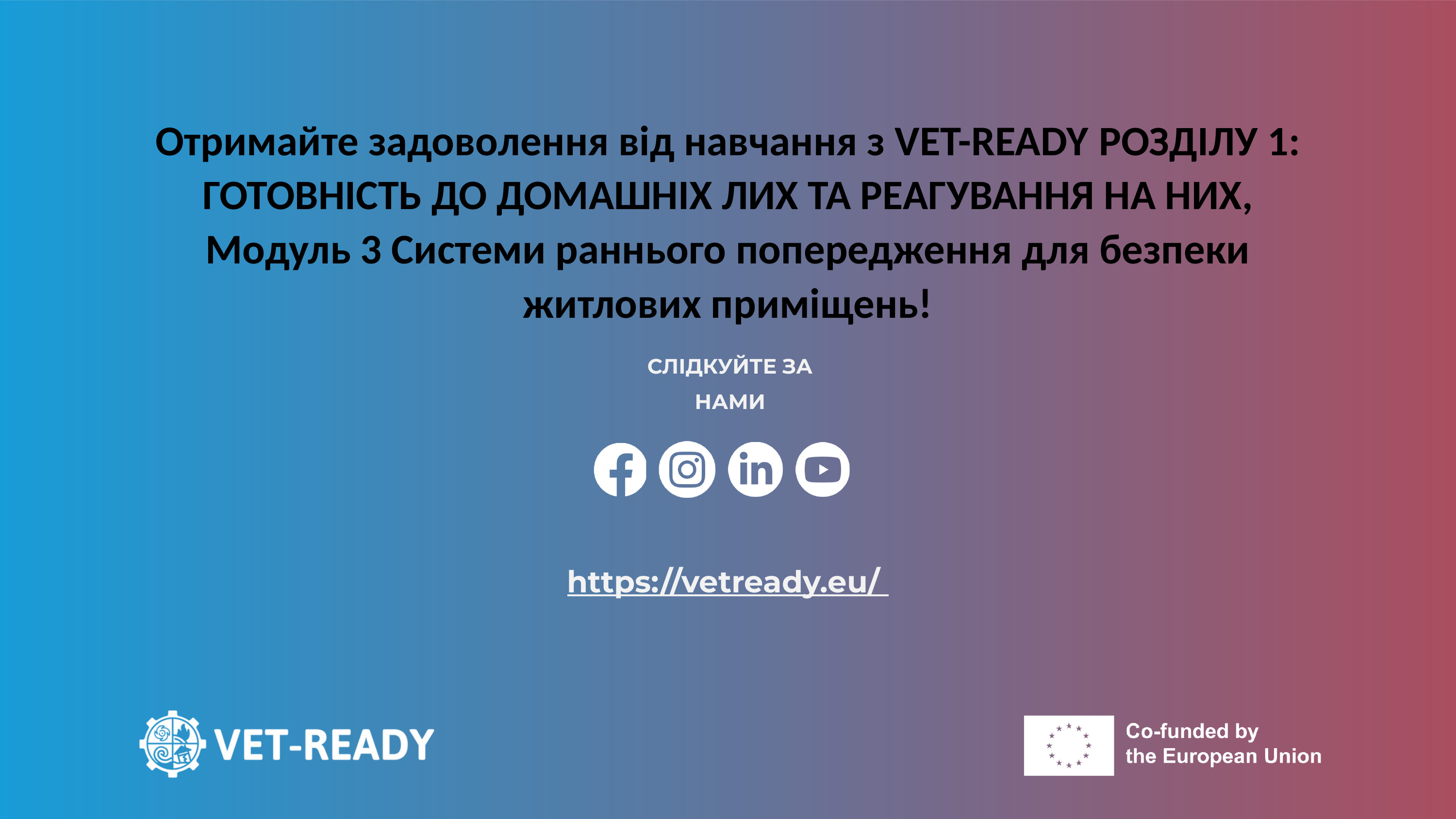

Отримайте задоволення від навчання з VET-READY РОЗДІЛУ 1: ГОТОВНІСТЬ ДО ДОМАШНІХ ЛИХ ТА РЕАГУВАННЯ НА НИХ, Модуль 3 Системи раннього попередження для безпеки житлових приміщень!
СЛІДКУЙТЕ ЗА НАМИ

https://vetready.eu/